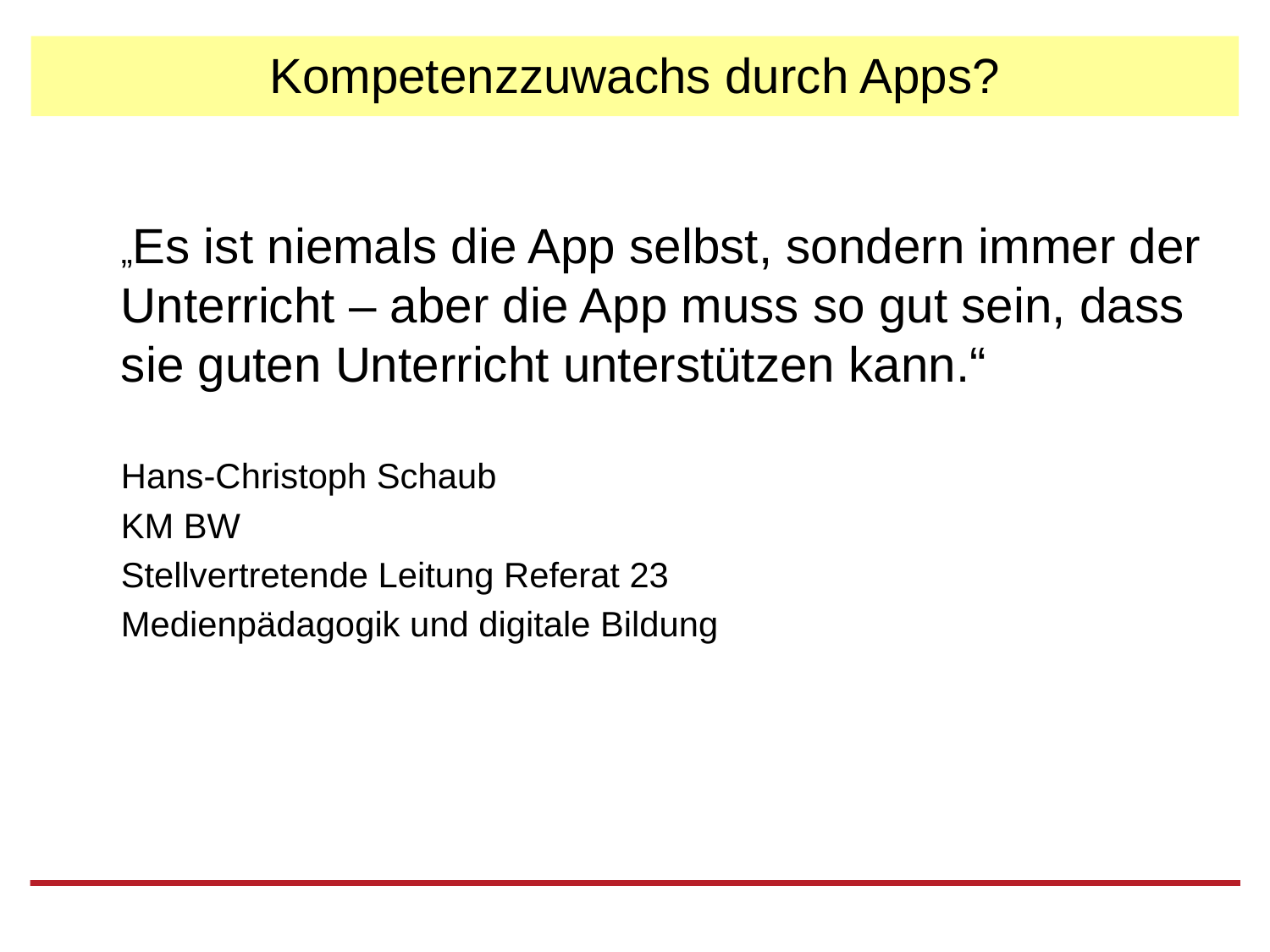

# Kompetenzzuwachs durch Apps?

„Es ist niemals die App selbst, sondern immer der Unterricht – aber die App muss so gut sein, dass sie guten Unterricht unterstützen kann.“

Hans-Christoph Schaub
KM BW
Stellvertretende Leitung Referat 23
Medienpädagogik und digitale Bildung